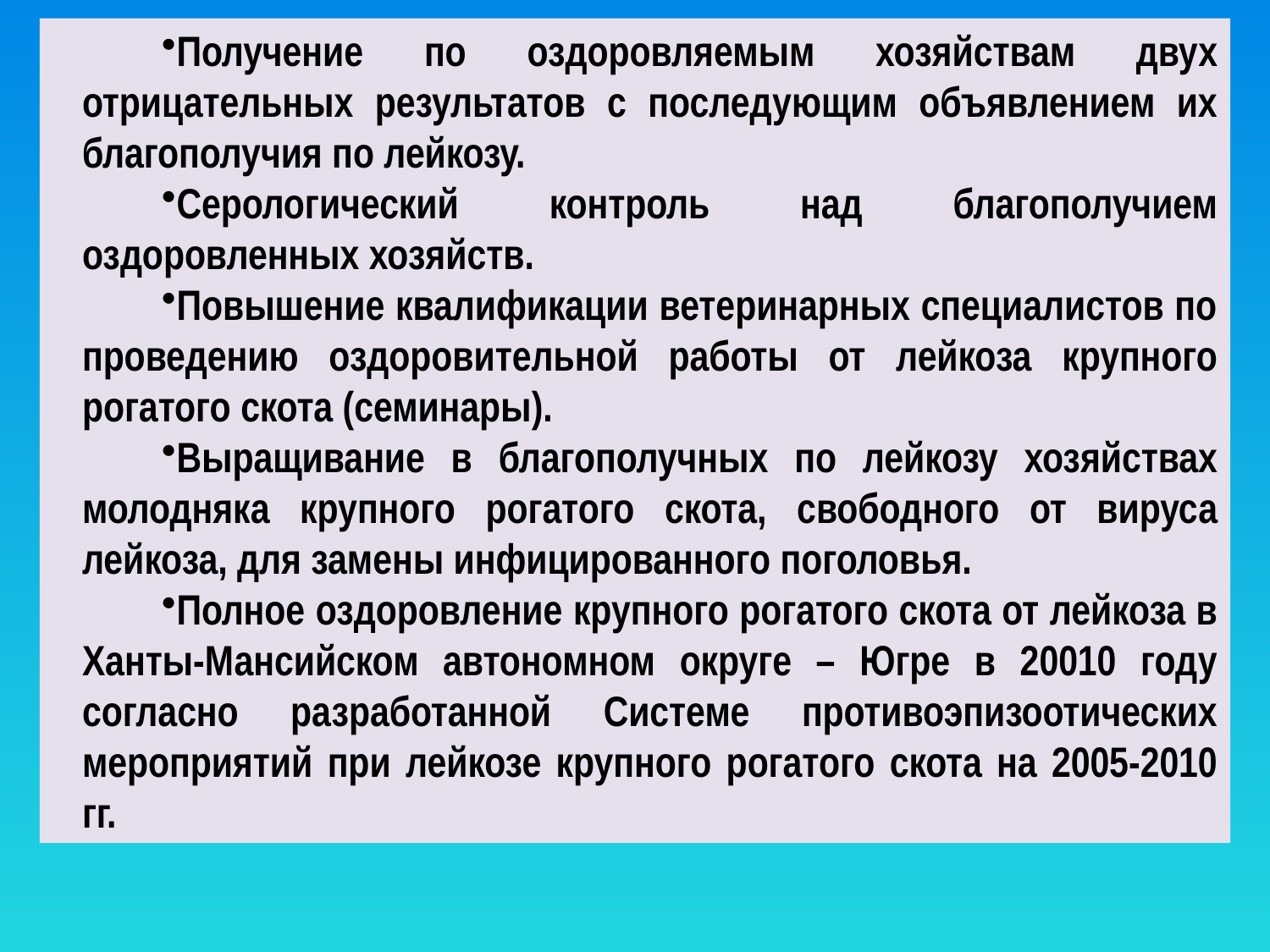

Получение по оздоровляемым хозяйствам двух отрицательных результатов с последующим объявлением их благополучия по лейкозу.
Серологический контроль над благополучием оздоровленных хозяйств.
Повышение квалификации ветеринарных специалистов по проведению оздоровительной работы от лейкоза крупного рогатого скота (семинары).
Выращивание в благополучных по лейкозу хозяйствах молодняка крупного рогатого скота, свободного от вируса лейкоза, для замены инфицированного поголовья.
Полное оздоровление крупного рогатого скота от лейкоза в Ханты-Мансийском автономном округе – Югре в 20010 году согласно разработанной Системе противоэпизоотических мероприятий при лейкозе крупного рогатого скота на 2005-2010 гг.